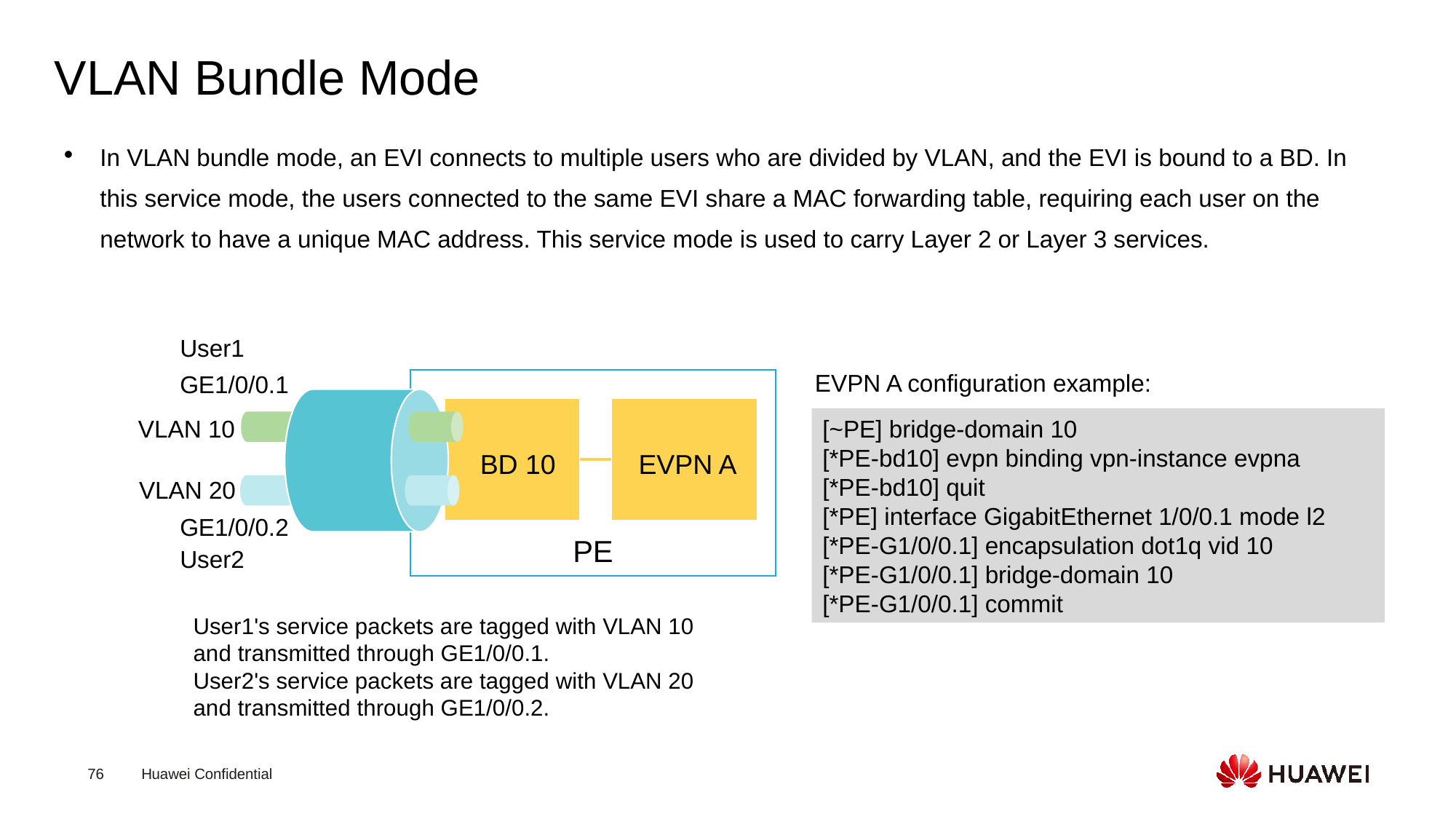

# VLAN Bundle Mode
In VLAN bundle mode, an EVI connects to multiple users who are divided by VLAN, and the EVI is bound to a BD. In this service mode, the users connected to the same EVI share a MAC forwarding table, requiring each user on the network to have a unique MAC address. This service mode is used to carry Layer 2 or Layer 3 services.
User1
EVPN A configuration example:
GE1/0/0.1

[~PE] bridge-domain 10
[*PE-bd10] evpn binding vpn-instance evpna
[*PE-bd10] quit
[*PE] interface GigabitEthernet 1/0/0.1 mode l2
[*PE-G1/0/0.1] encapsulation dot1q vid 10
[*PE-G1/0/0.1] bridge-domain 10
[*PE-G1/0/0.1] commit
VLAN 10
BD 10
EVPN A

VLAN 20
GE1/0/0.2
PE
User2
User1's service packets are tagged with VLAN 10 and transmitted through GE1/0/0.1.
User2's service packets are tagged with VLAN 20 and transmitted through GE1/0/0.2.